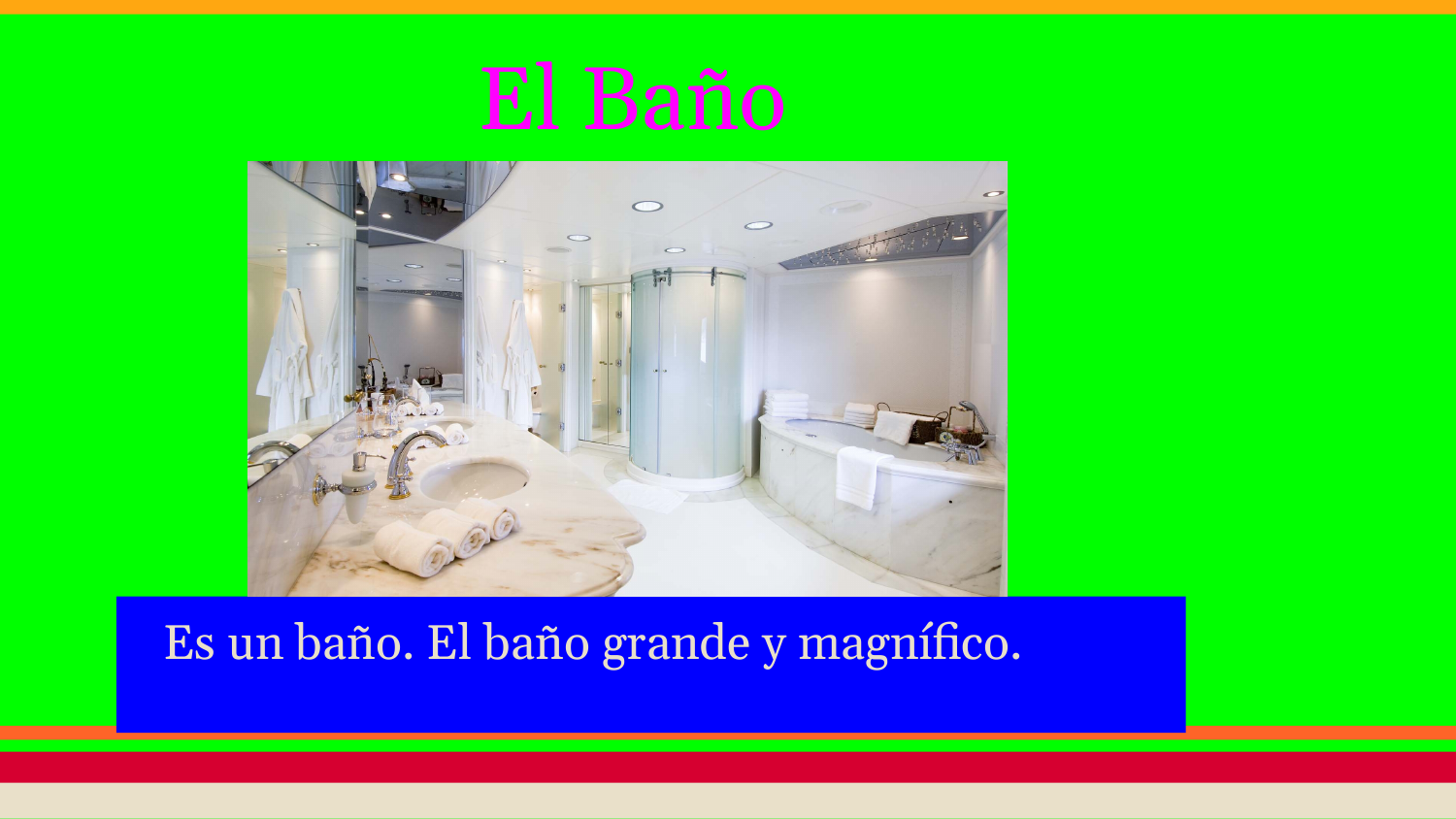

# El Baño

Es un baño. El baño grande y magnífico.